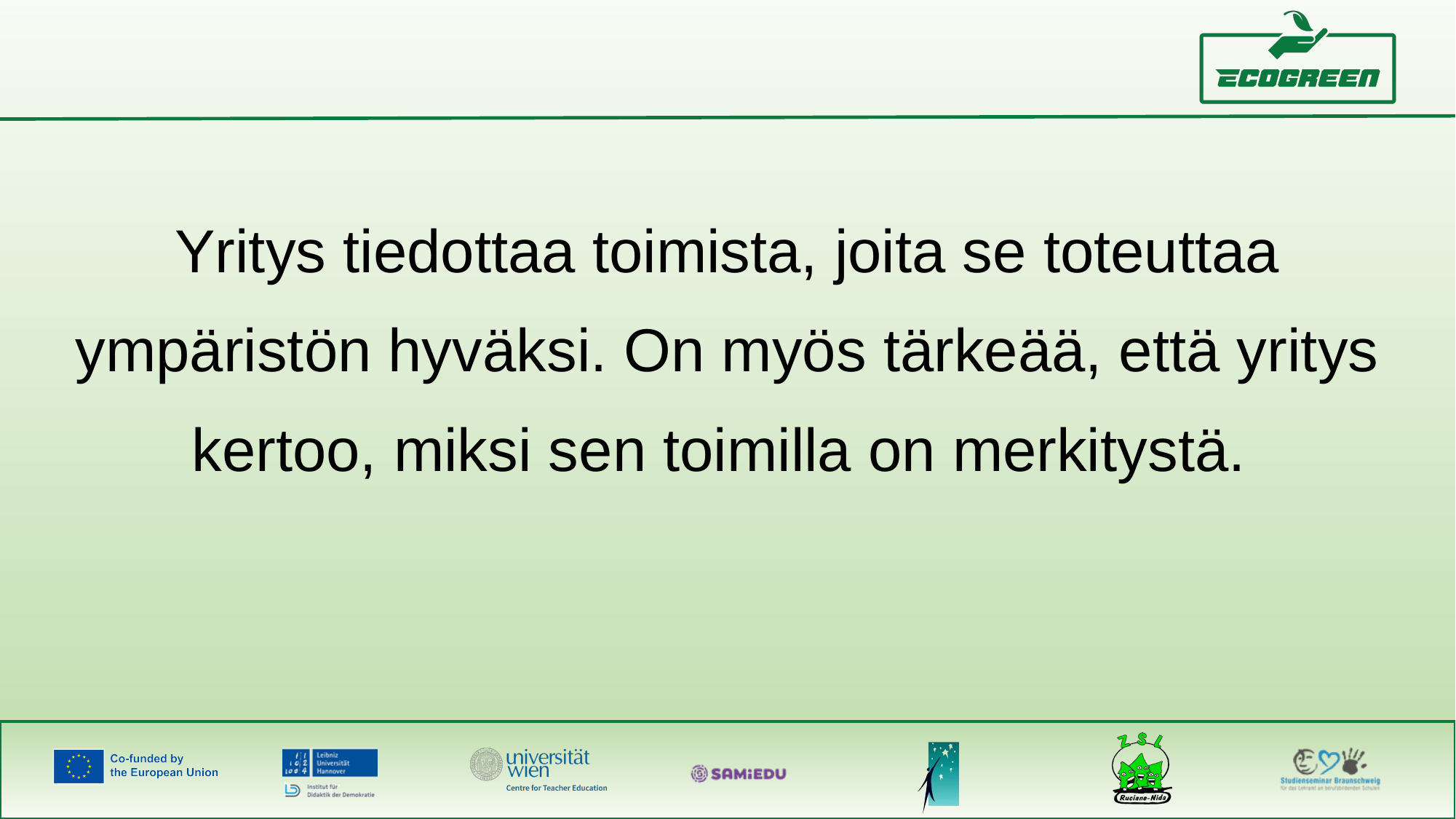

Yritys tiedottaa toimista, joita se toteuttaa ympäristön hyväksi. On myös tärkeää, että yritys kertoo, miksi sen toimilla on merkitystä.